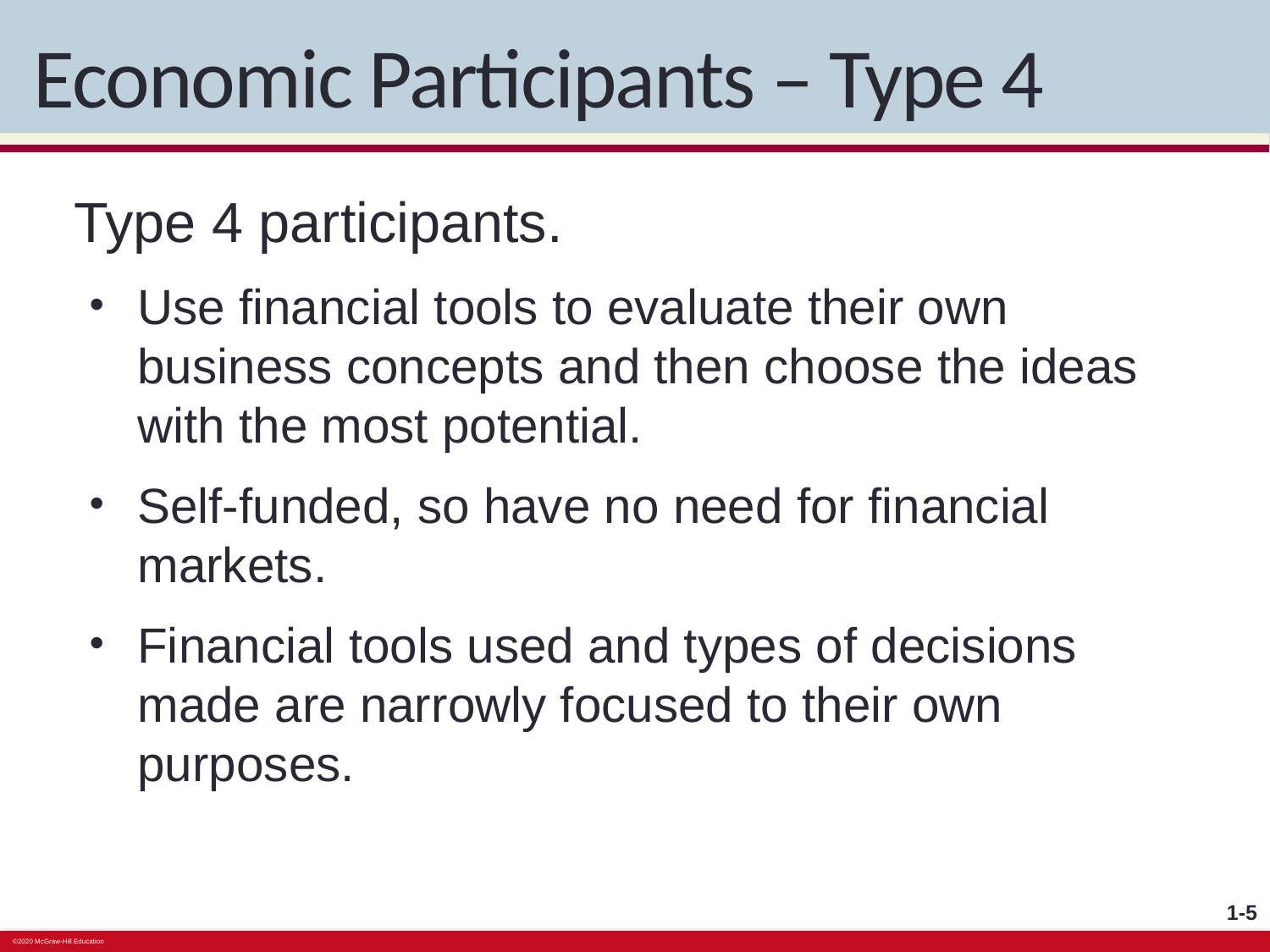

# Economic Participants – Type 4
Type 4 participants.
Use financial tools to evaluate their own business concepts and then choose the ideas with the most potential.
Self-funded, so have no need for financial markets.
Financial tools used and types of decisions made are narrowly focused to their own purposes.